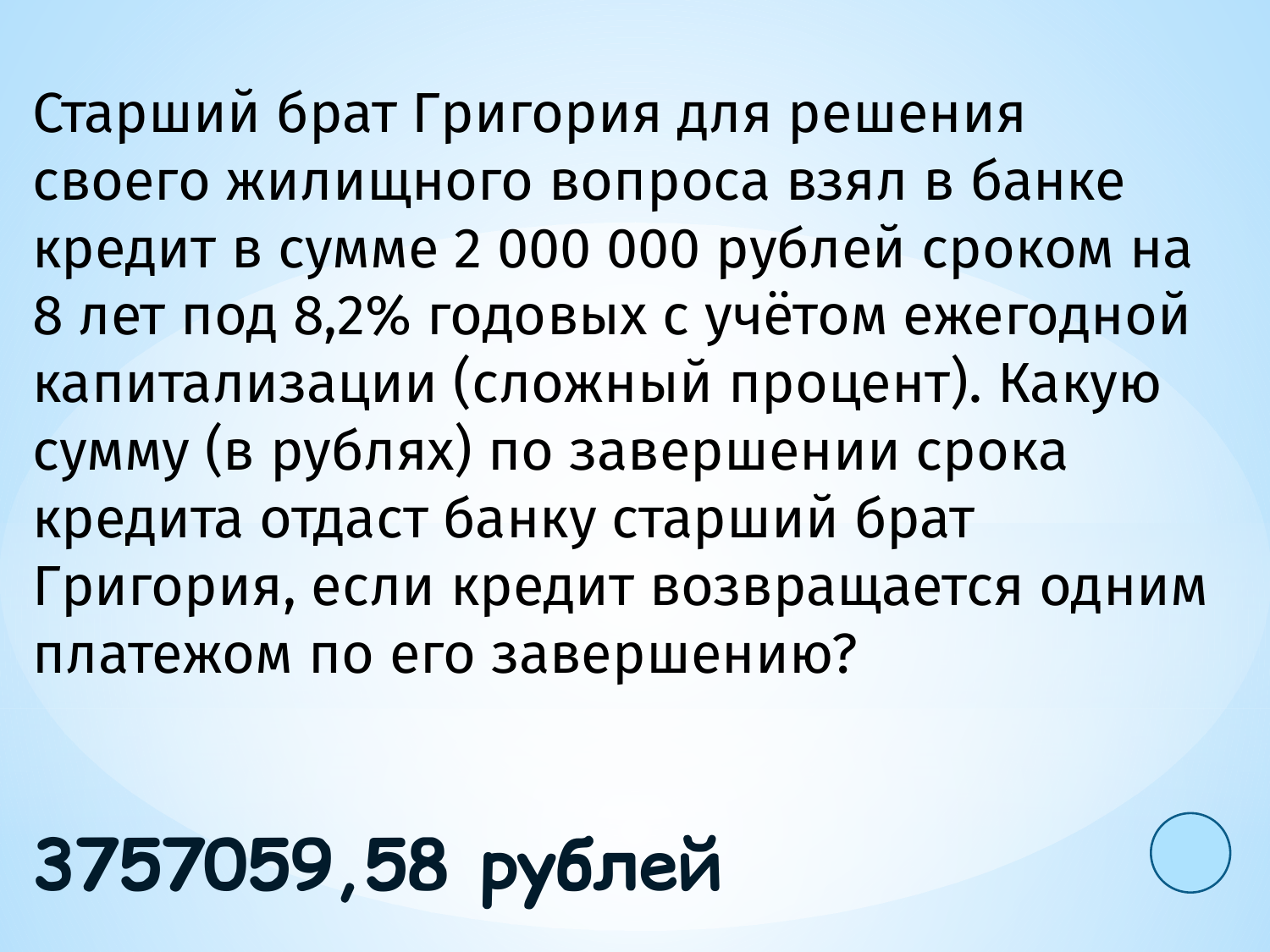

Старший брат Григория для решения своего жилищного вопроса взял в банке кредит в сумме 2 000 000 рублей сроком на 8 лет под 8,2% годовых с учётом ежегодной капитализации (сложный процент). Какую сумму (в рублях) по завершении срока кредита отдаст банку старший брат Григория, если кредит возвращается одним платежом по его завершению?
3757059,58 рублей